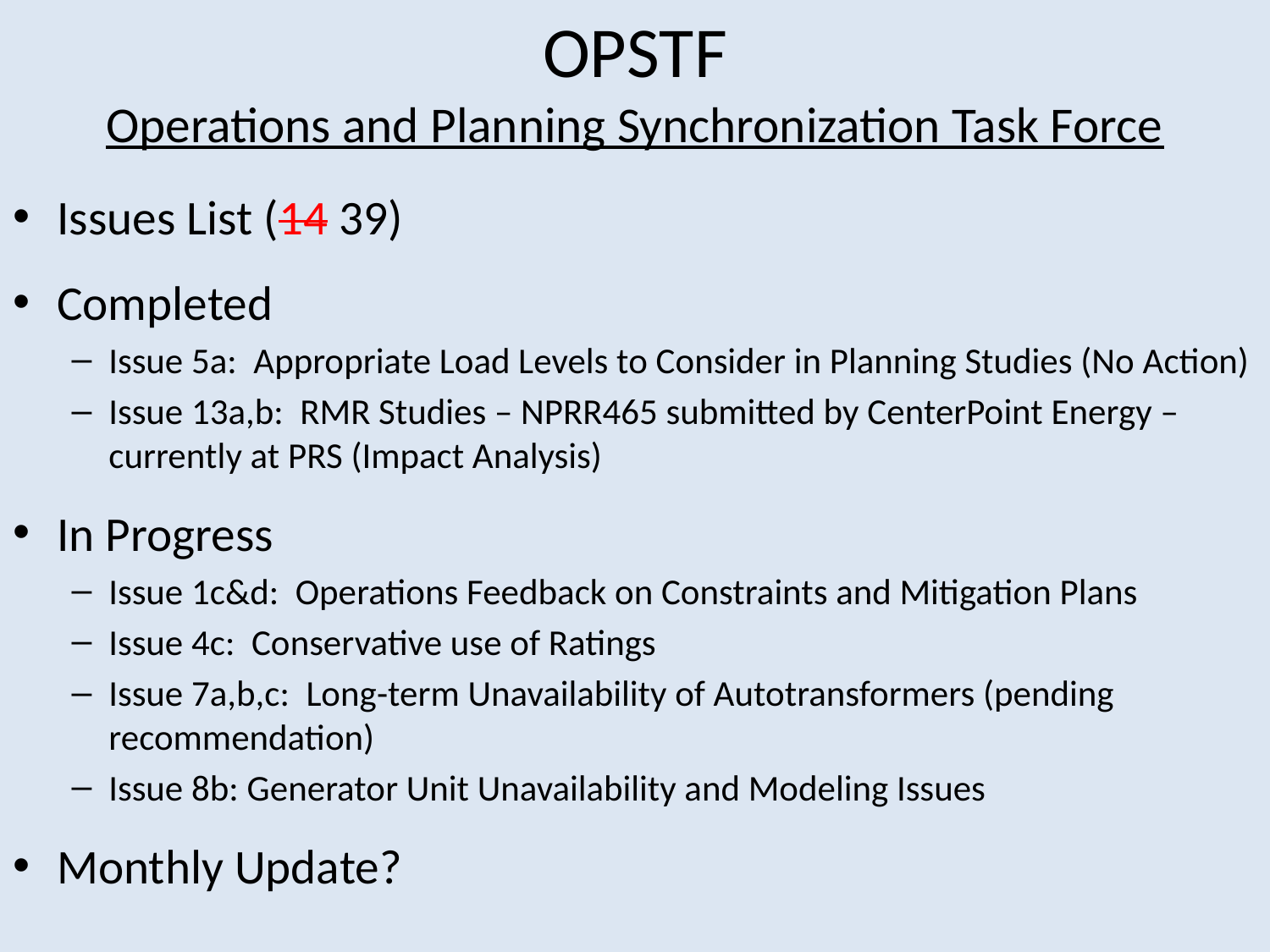

# OPSTF Operations and Planning Synchronization Task Force
Issues List (14 39)
Completed
Issue 5a:  Appropriate Load Levels to Consider in Planning Studies (No Action)
Issue 13a,b:  RMR Studies – NPRR465 submitted by CenterPoint Energy – currently at PRS (Impact Analysis)
In Progress
Issue 1c&d:  Operations Feedback on Constraints and Mitigation Plans
Issue 4c:  Conservative use of Ratings
Issue 7a,b,c:  Long-term Unavailability of Autotransformers (pending recommendation)
Issue 8b: Generator Unit Unavailability and Modeling Issues
Monthly Update?